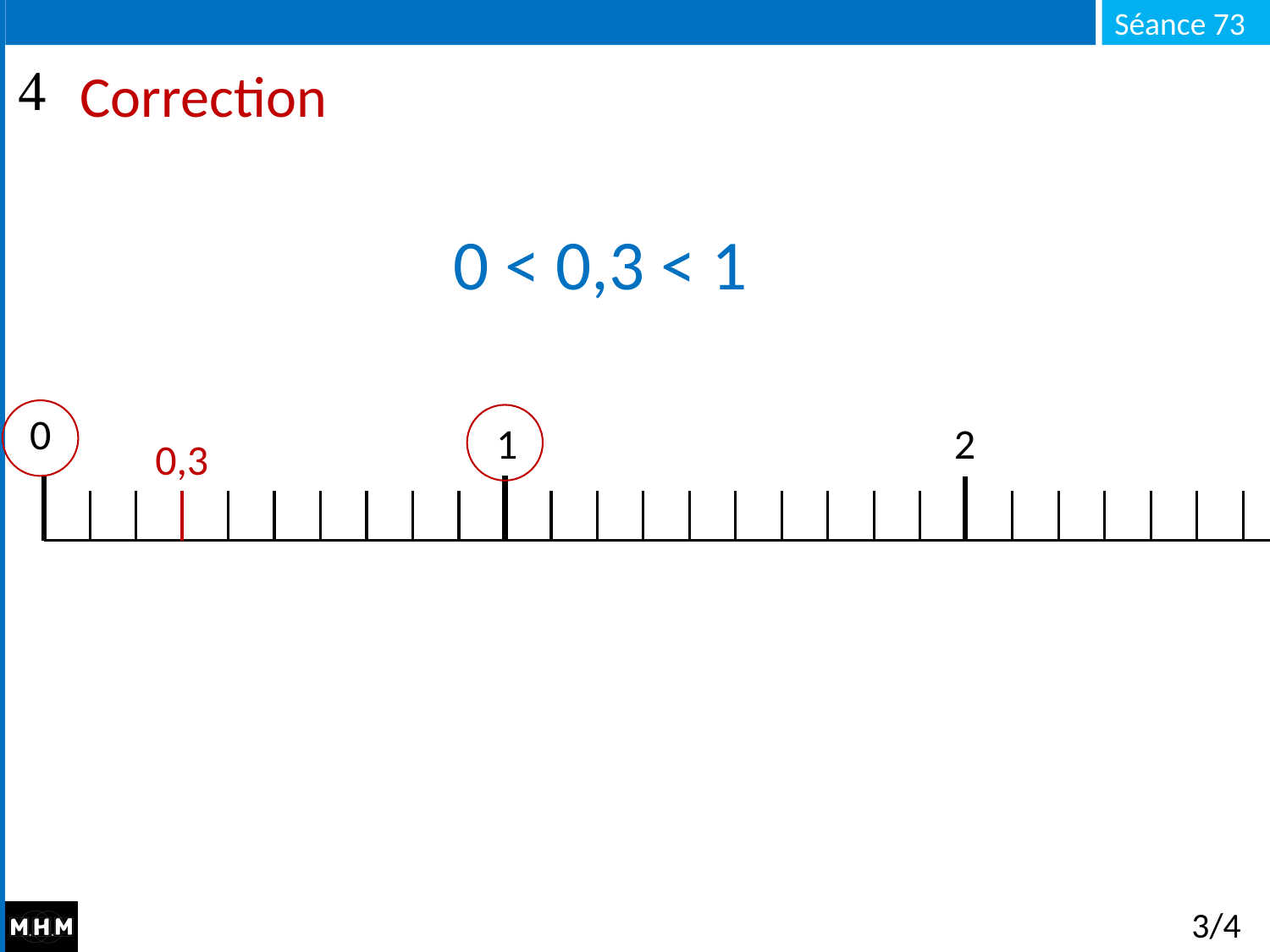

# Correction
0 < 0,3 < 1
… < 1,4 < …

0
2
1

0,3
3/4